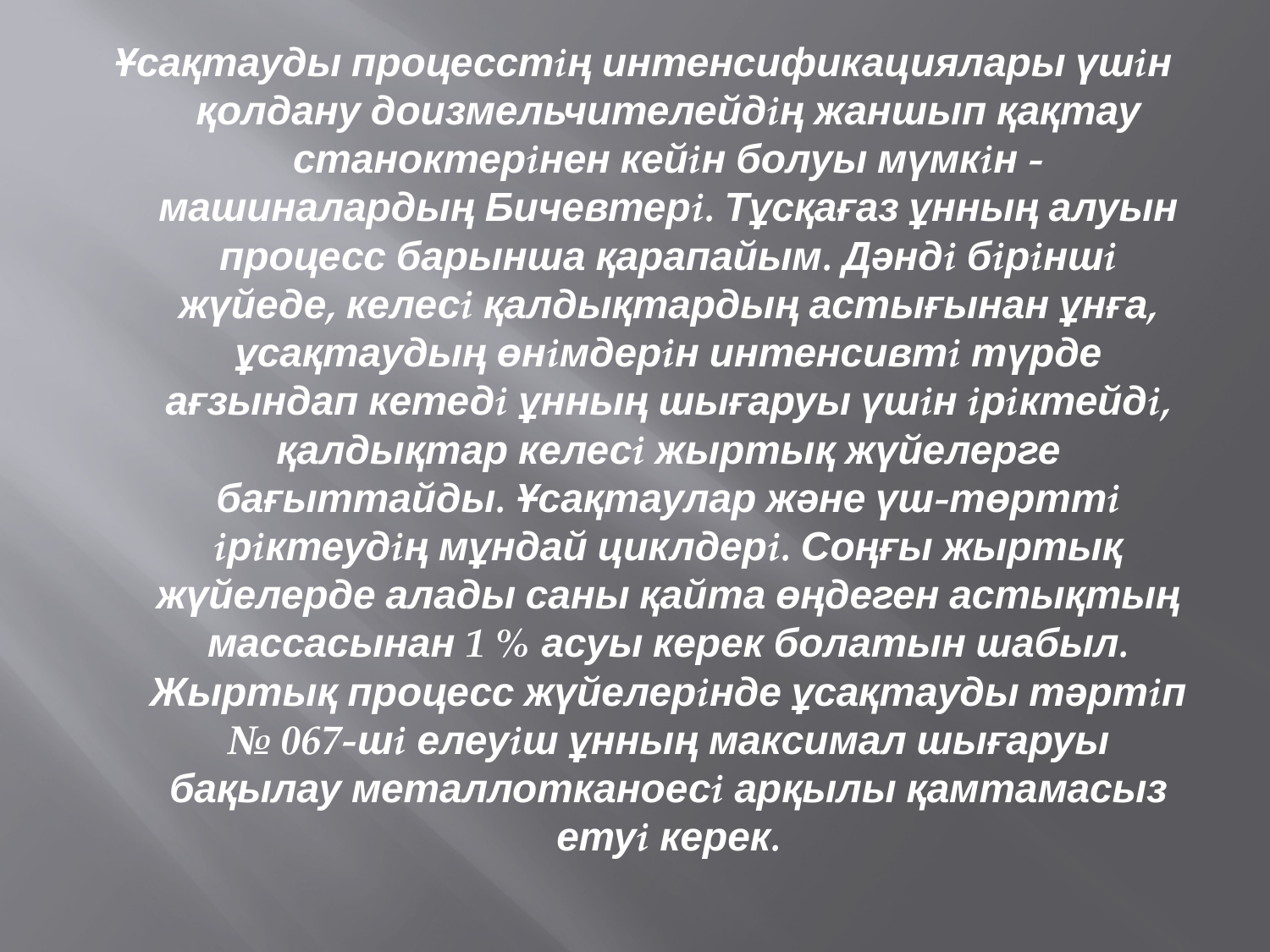

Ұсақтауды процесстiң интенсификациялары үшiн қолдану доизмельчителейдiң жаншып қақтау станоктерiнен кейiн болуы мүмкiн - машиналардың Бичевтерi. Тұсқағаз ұнның алуын процесс барынша қарапайым. Дәндi бiрiншi жүйеде, келесi қалдықтардың астығынан ұнға, ұсақтаудың өнiмдерiн интенсивтi түрде ағзындап кетедi ұнның шығаруы үшiн iрiктейдi, қалдықтар келесi жыртық жүйелерге бағыттайды. Ұсақтаулар және үш-төрттi iрiктеудiң мұндай циклдерi. Соңғы жыртық жүйелерде алады саны қайта өңдеген астықтың массасынан 1 % асуы керек болатын шабыл. Жыртық процесс жүйелерiнде ұсақтауды тәртiп № 067-шi елеуiш ұнның максимал шығаруы бақылау металлотканоесi арқылы қамтамасыз етуi керек.